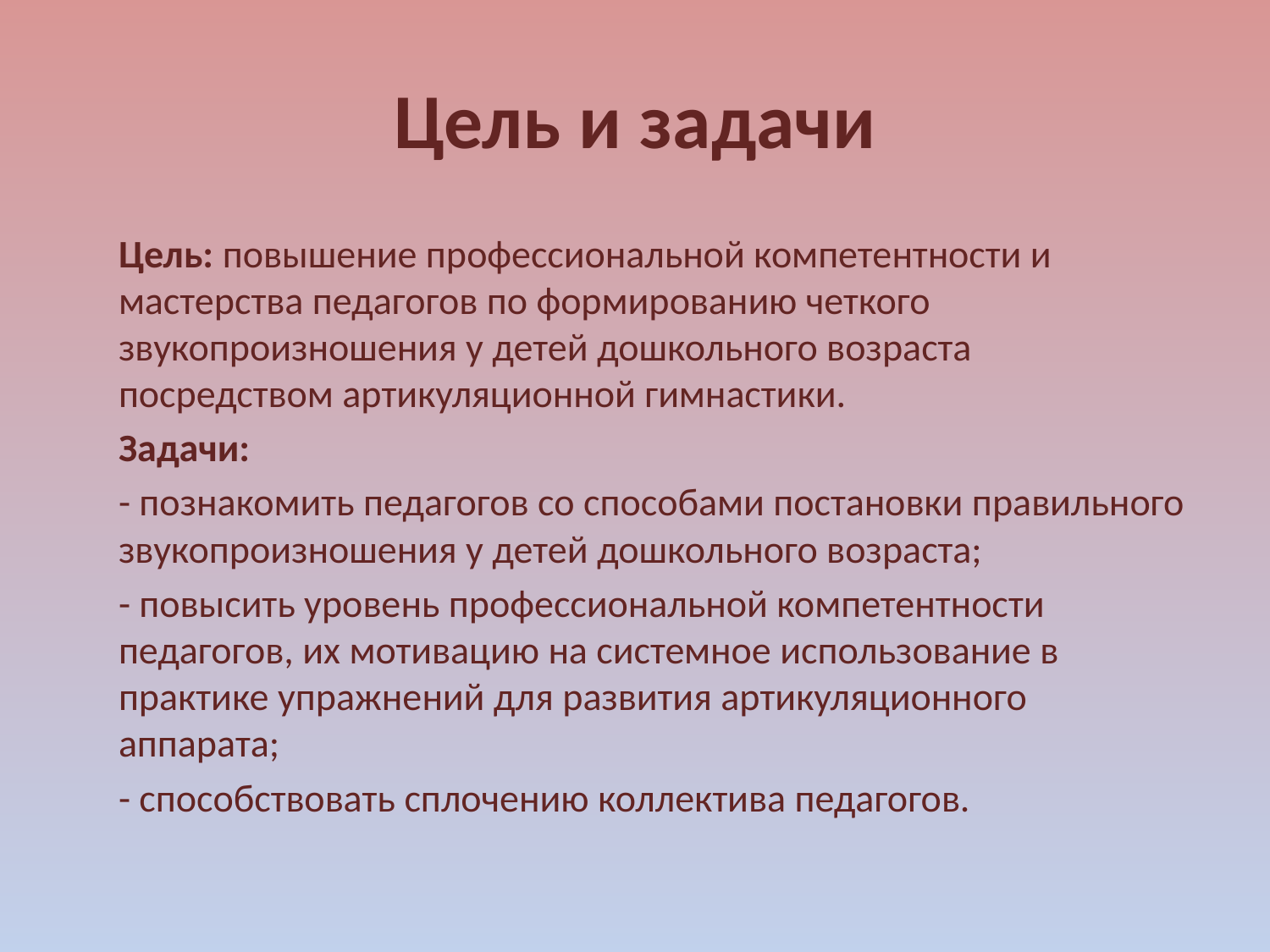

# Цель и задачи
Цель: повышение профессиональной компетентности и мастерства педагогов по формированию четкого звукопроизношения у детей дошкольного возраста посредством артикуляционной гимнастики.
Задачи:
- познакомить педагогов со способами постановки правильного звукопроизношения у детей дошкольного возраста;
- повысить уровень профессиональной компетентности педагогов, их мотивацию на системное использование в практике упражнений для развития артикуляционного аппарата;
- способствовать сплочению коллектива педагогов.